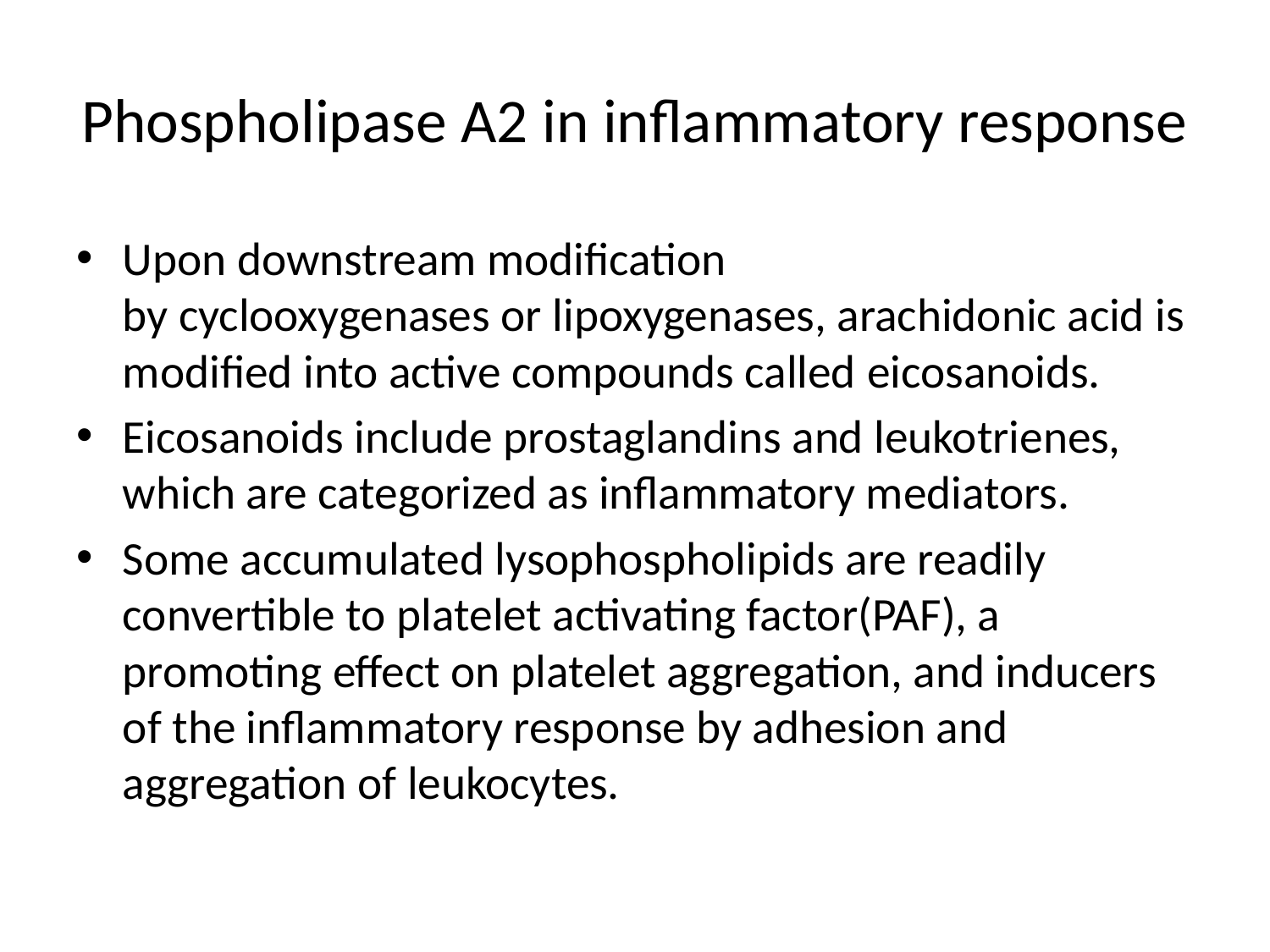

# Phospholipase A2 in inflammatory response
Upon downstream modification by cyclooxygenases or lipoxygenases, arachidonic acid is modified into active compounds called eicosanoids.
Eicosanoids include prostaglandins and leukotrienes, which are categorized as inflammatory mediators.
Some accumulated lysophospholipids are readily convertible to platelet activating factor(PAF), a promoting effect on platelet aggregation, and inducers of the inflammatory response by adhesion and aggregation of leukocytes.